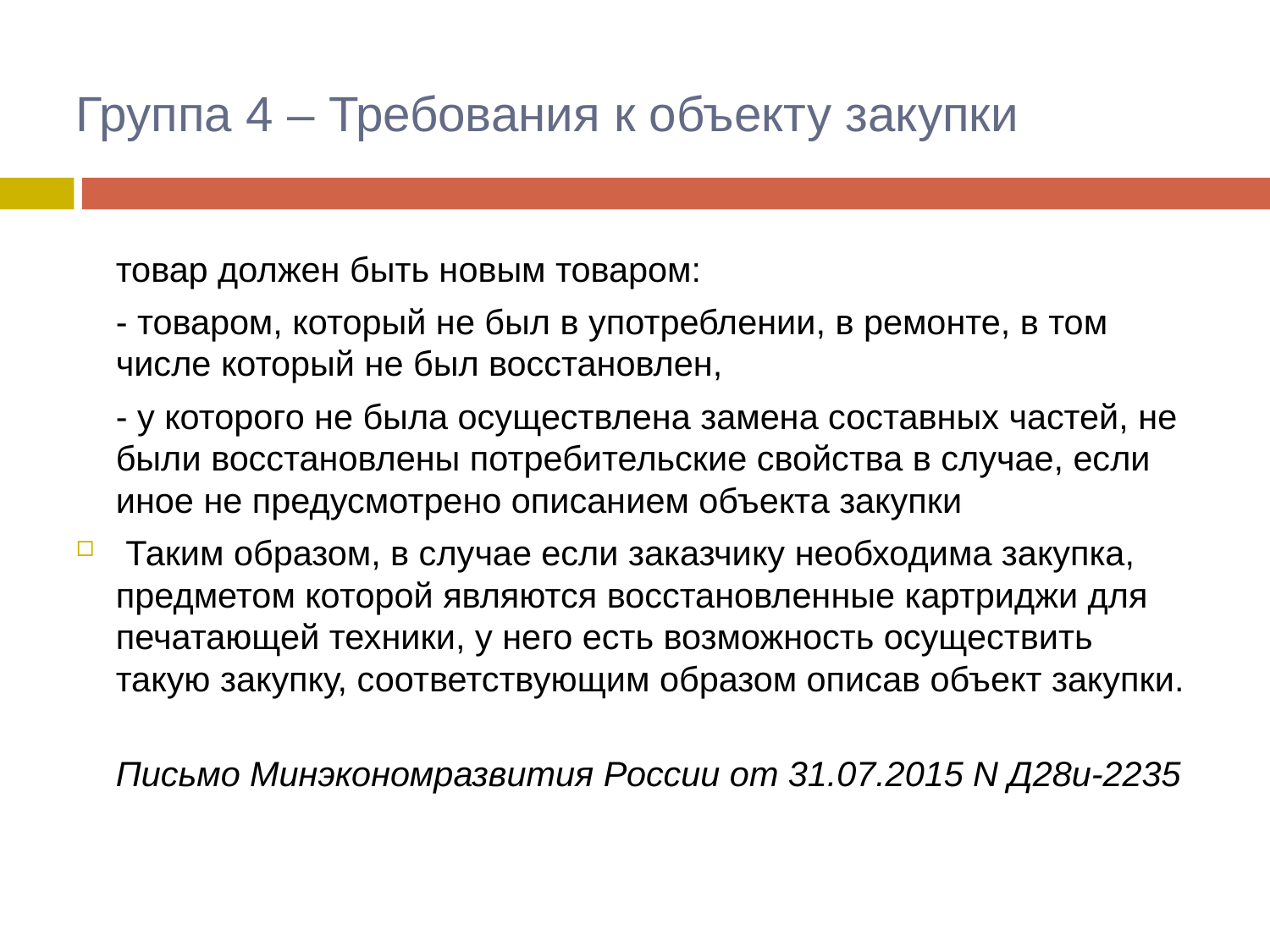

# Группа 4 – Требования к объекту закупки

	товар должен быть новым товаром:
	- товаром, который не был в употреблении, в ремонте, в том числе который не был восстановлен,
	- у которого не была осуществлена замена составных частей, не были восстановлены потребительские свойства в случае, если иное не предусмотрено описанием объекта закупки
 Таким образом, в случае если заказчику необходима закупка, предметом которой являются восстановленные картриджи для печатающей техники, у него есть возможность осуществить такую закупку, соответствующим образом описав объект закупки.
Письмо Минэкономразвития России от 31.07.2015 N Д28и-2235